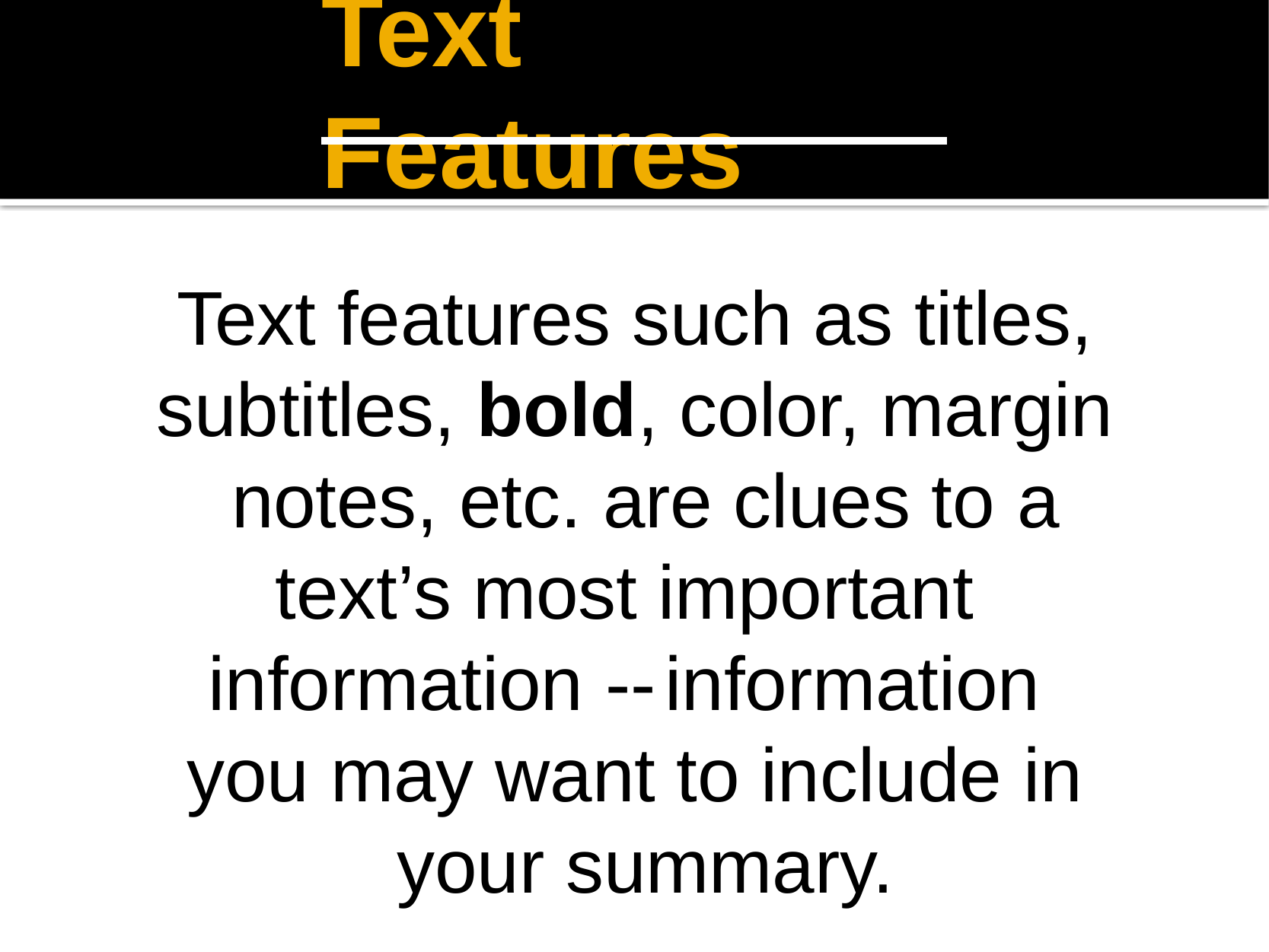

# Text	Features

Text features such as titles,  subtitles, bold, color, margin  notes, etc. are clues to a
text’s most important  information --	information  you may want to include in  your summary.